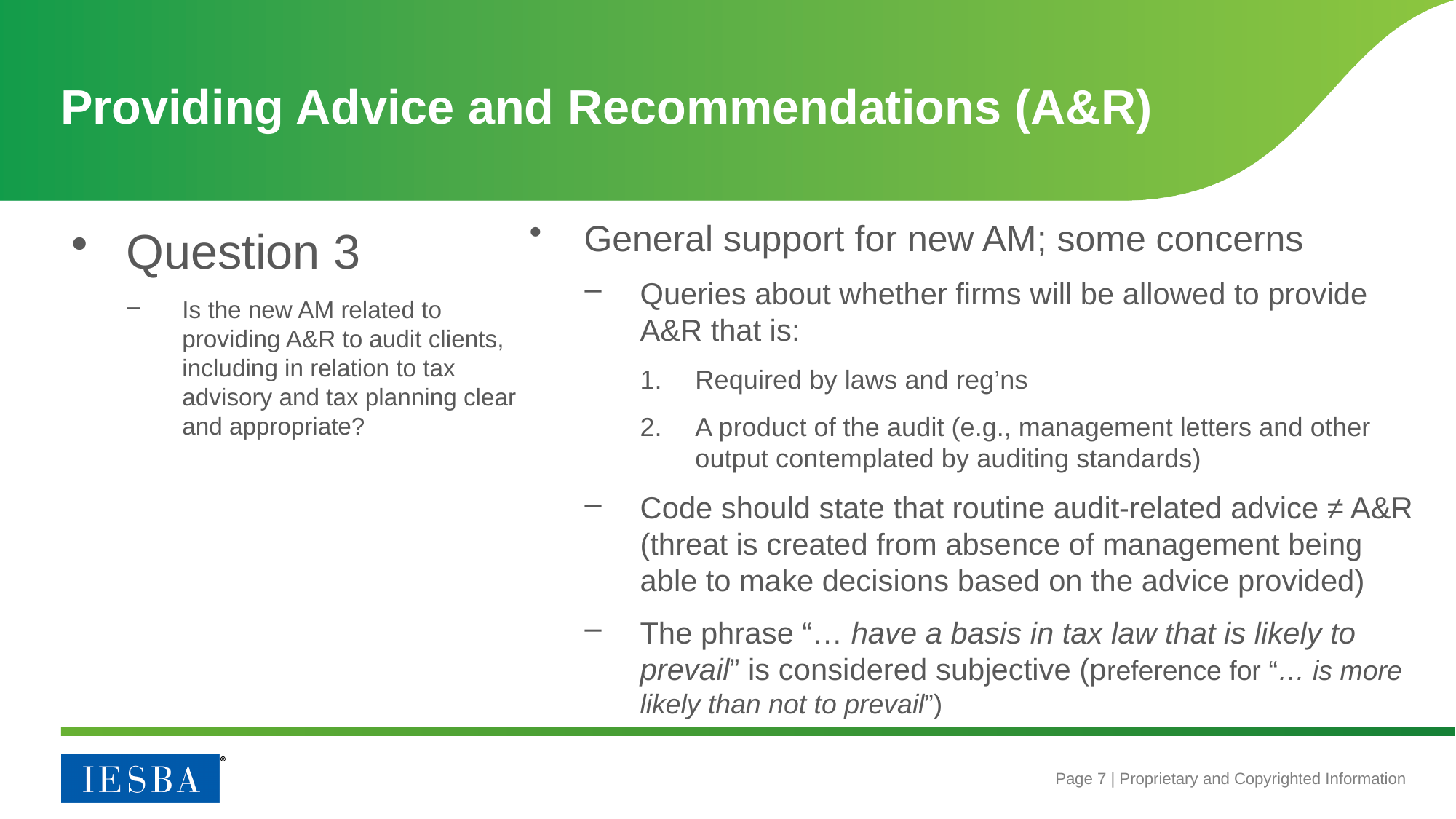

# Providing Advice and Recommendations (A&R)
General support for new AM; some concerns
Queries about whether firms will be allowed to provide A&R that is:
Required by laws and reg’ns
A product of the audit (e.g., management letters and other output contemplated by auditing standards)
Code should state that routine audit-related advice ≠ A&R (threat is created from absence of management being able to make decisions based on the advice provided)
The phrase “… have a basis in tax law that is likely to prevail” is considered subjective (preference for “… is more likely than not to prevail”)

Question 3
Is the new AM related to providing A&R to audit clients, including in relation to tax advisory and tax planning clear and appropriate?